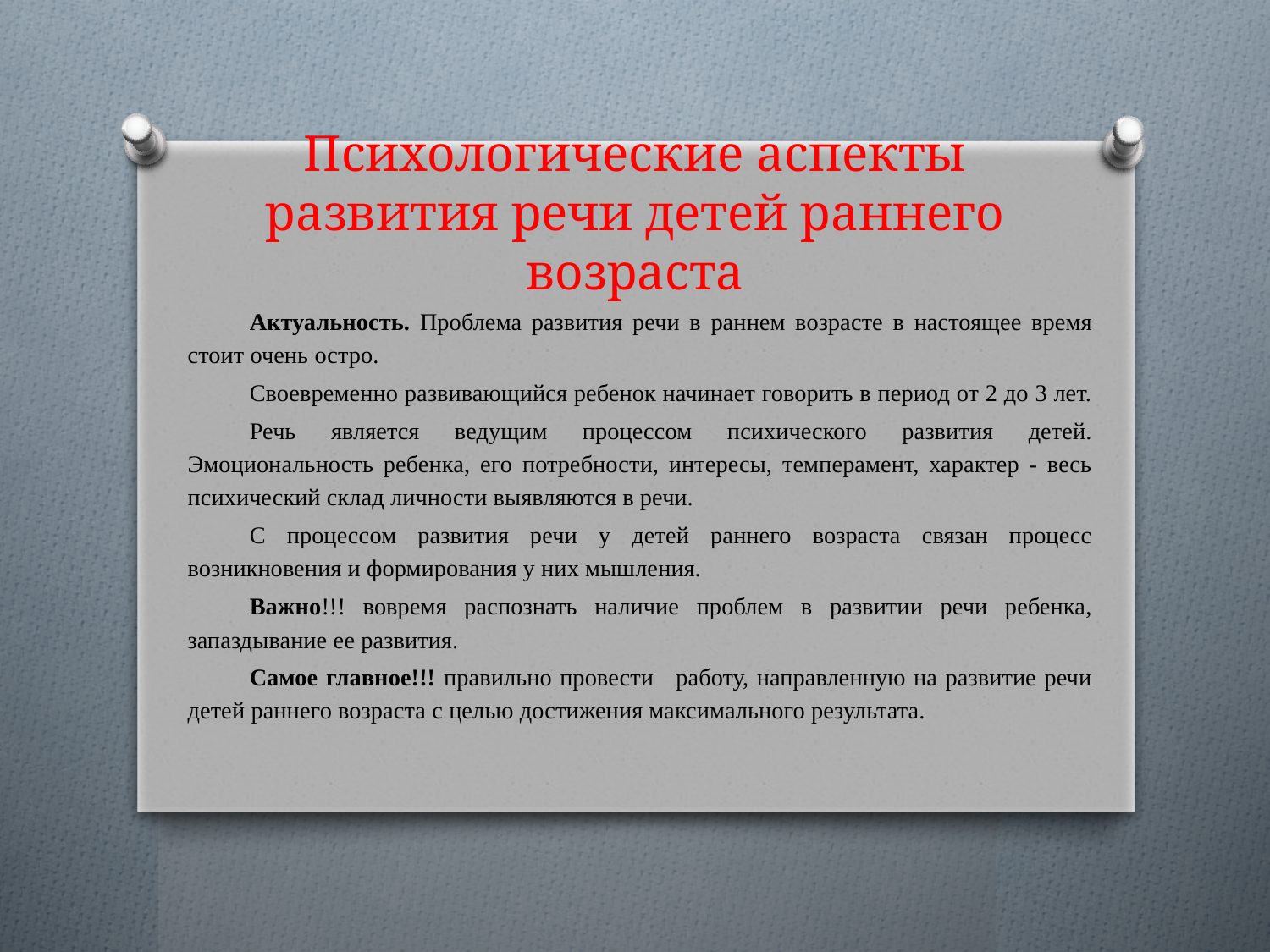

# Психологические аспекты развития речи детей раннего возраста
Актуальность. Проблема развития речи в раннем возрасте в настоящее время стоит очень остро.
Своевременно развивающийся ребенок начинает говорить в период от 2 до 3 лет.
Речь является ведущим процессом психического развития детей. Эмоциональность ребенка, его потребности, интересы, темперамент, характер - весь психический склад личности выявляются в речи.
С процессом развития речи у детей раннего возраста связан процесс возникновения и формирования у них мышления.
Важно!!! вовремя распознать наличие проблем в развитии речи ребенка, запаздывание ее развития.
Самое главное!!! правильно провести   работу, направленную на развитие речи детей раннего возраста с целью достижения максимального результата.